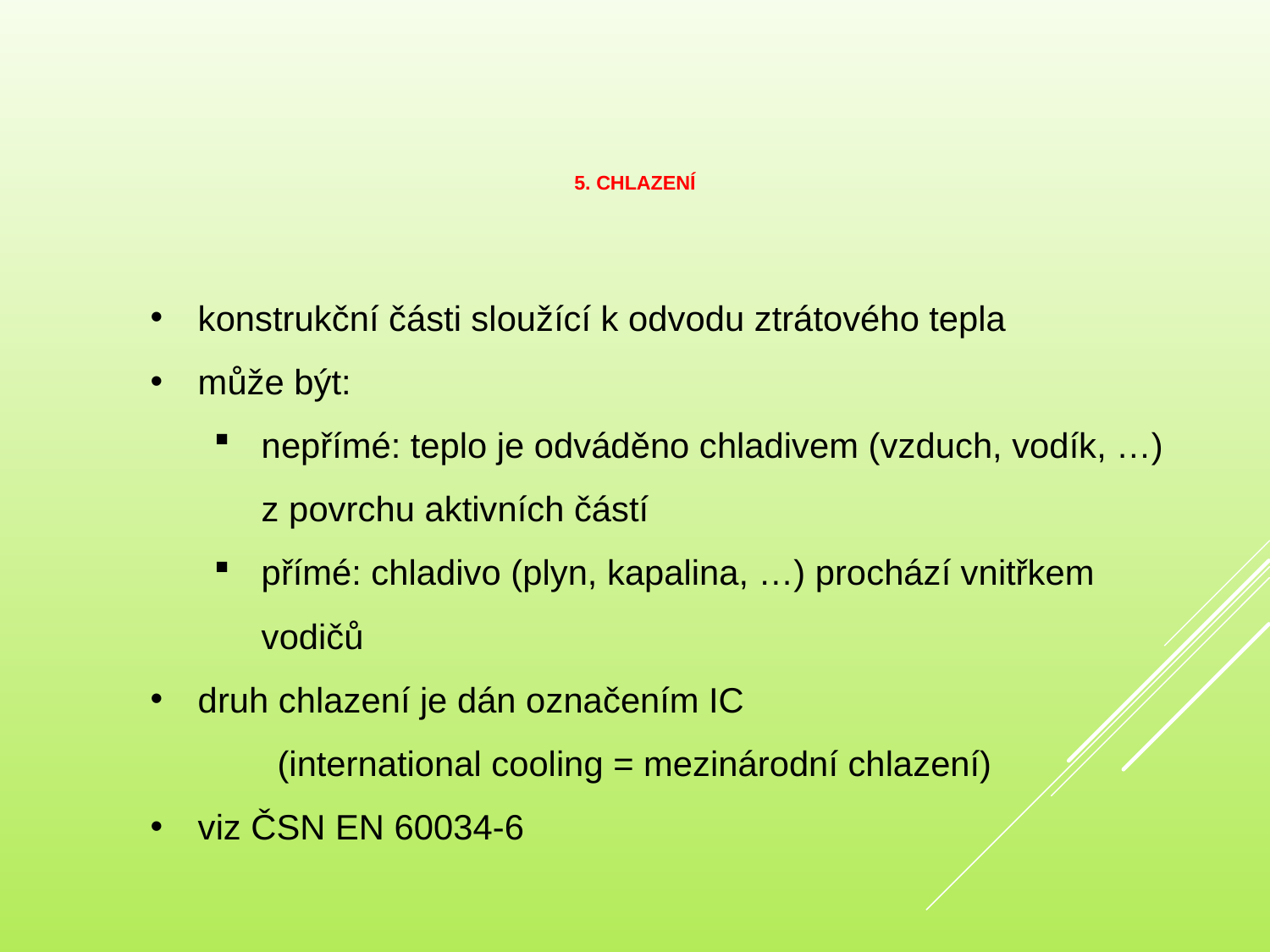

# 5. CHLAZENÍ
konstrukční části sloužící k odvodu ztrátového tepla
může být:
nepřímé: teplo je odváděno chladivem (vzduch, vodík, …) z povrchu aktivních částí
přímé: chladivo (plyn, kapalina, …) prochází vnitřkem vodičů
druh chlazení je dán označením IC
	(international cooling = mezinárodní chlazení)
viz ČSN EN 60034-6